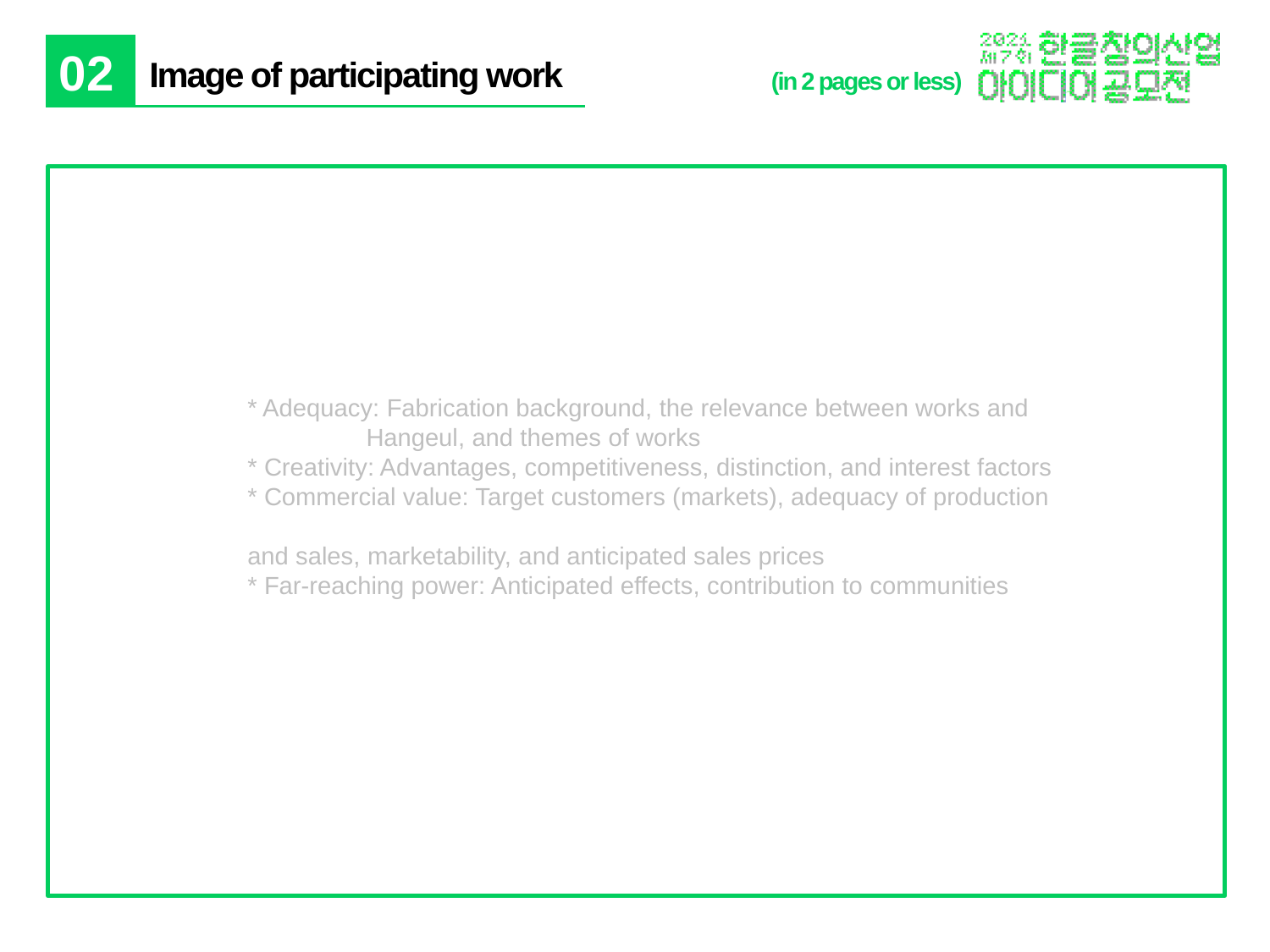

* Adequacy: Fabrication background, the relevance between works and
                 Hangeul, and themes of works
* Creativity: Advantages, competitiveness, distinction, and interest factors
* Commercial value: Target customers (markets), adequacy of production
and sales, marketability, and anticipated sales prices
* Far-reaching power: Anticipated effects, contribution to communities